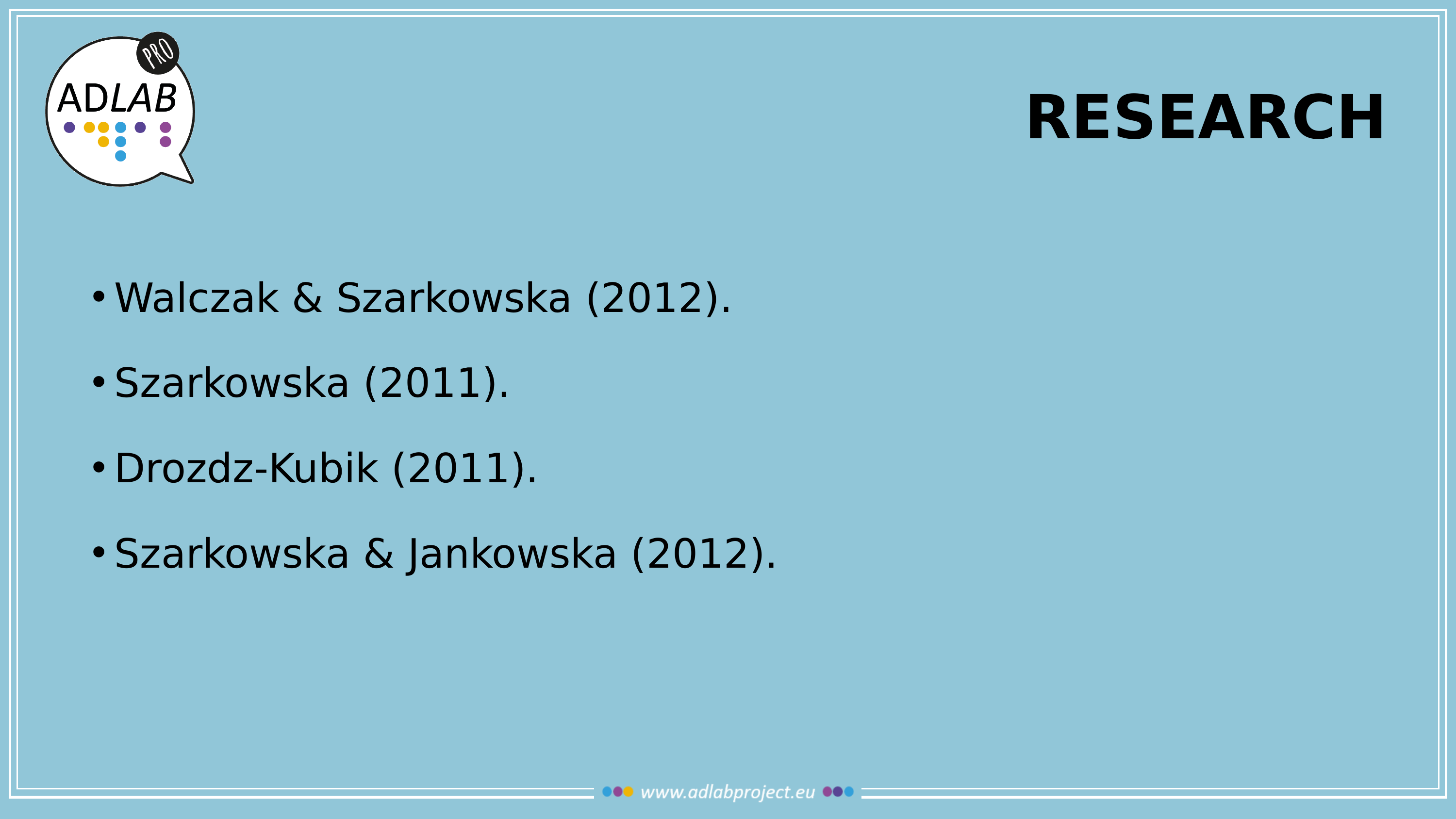

# research
Walczak & Szarkowska (2012).
Szarkowska (2011).
Drozdz-Kubik (2011).
Szarkowska & Jankowska (2012).